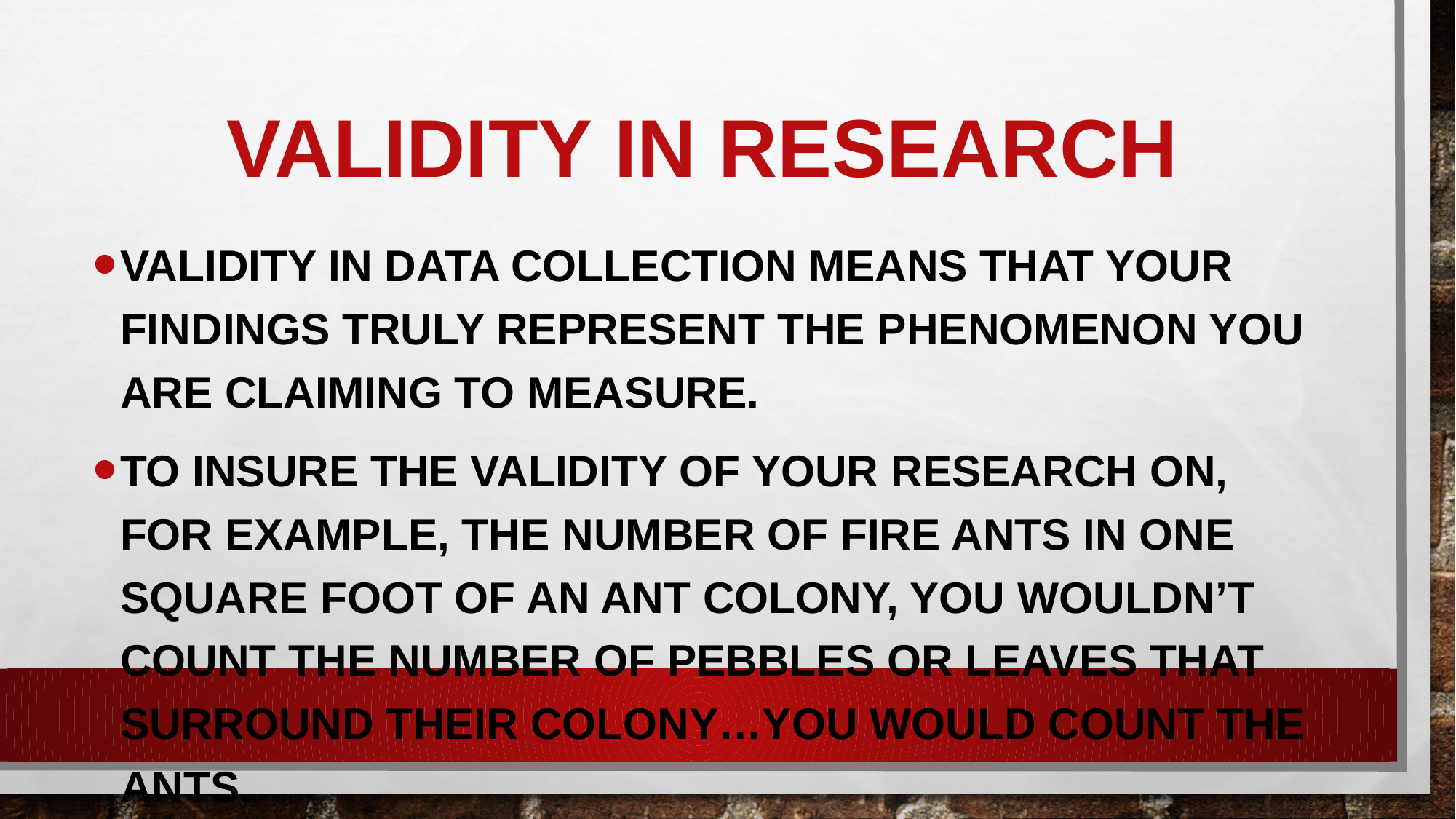

# Validity in Research
Validity in data collection means that your findings truly represent the phenomenon you are claiming to measure.
To insure the validity of your research on, for example, the number of fire ants in one square foot of an ant colony, you wouldn’t count the number of pebbles or leaves that surround their colony…you would count the ants.